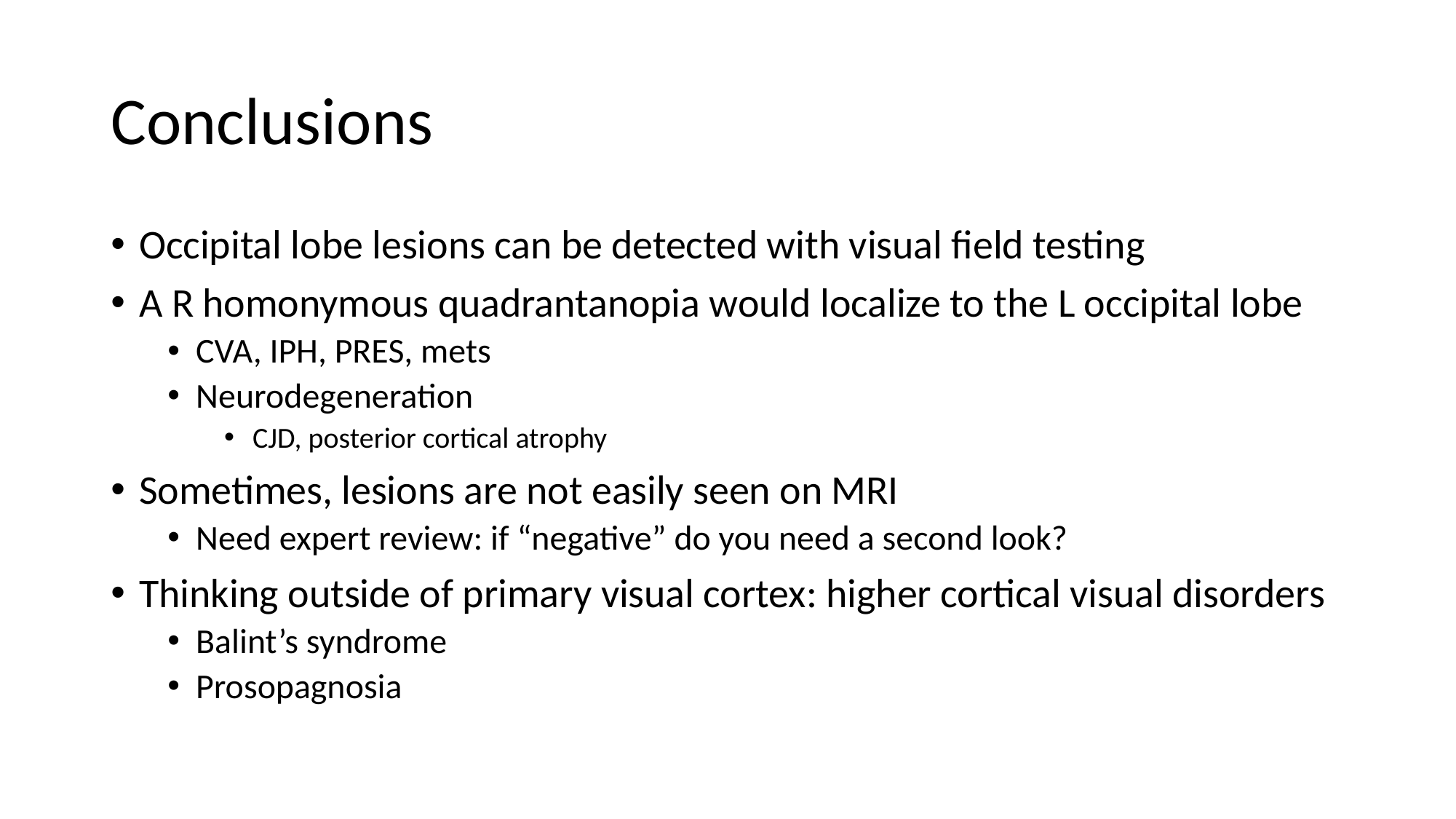

# Conclusions
Occipital lobe lesions can be detected with visual field testing
A R homonymous quadrantanopia would localize to the L occipital lobe
CVA, IPH, PRES, mets
Neurodegeneration
CJD, posterior cortical atrophy
Sometimes, lesions are not easily seen on MRI
Need expert review: if “negative” do you need a second look?
Thinking outside of primary visual cortex: higher cortical visual disorders
Balint’s syndrome
Prosopagnosia